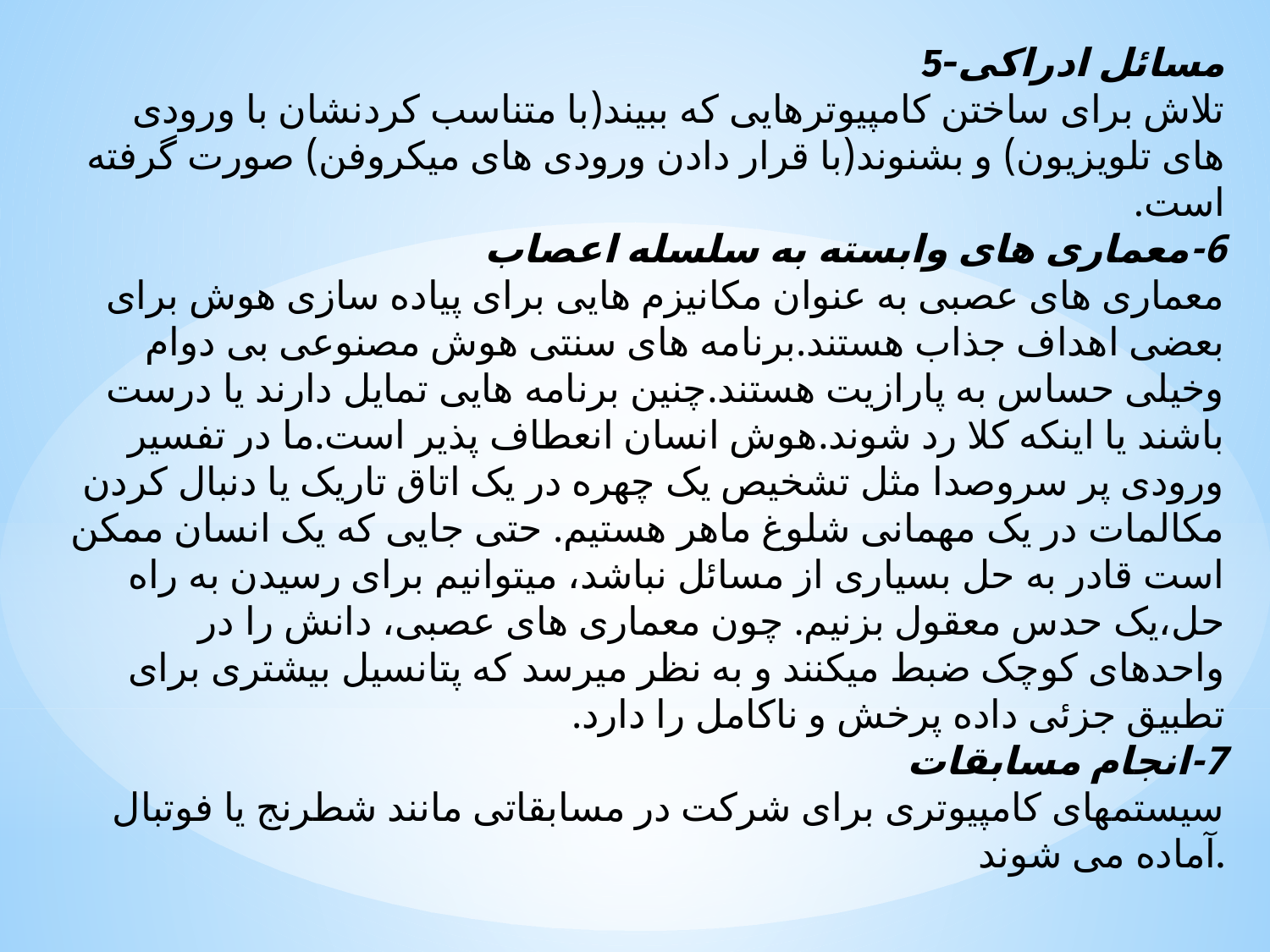

# 5-مسائل ادراکی تلاش برای ساختن کامپیوترهایی که ببیند(با متناسب کردنشان با ورودی های تلویزیون) و بشنوند(با قرار دادن ورودی های میکروفن) صورت گرفته است. 6-معماری های وابسته به سلسله اعصاب معماری های عصبی به عنوان مکانیزم هایی برای پیاده سازی هوش برای بعضی اهداف جذاب هستند.برنامه های سنتی هوش مصنوعی بی دوام وخیلی حساس به پارازیت هستند.چنین برنامه هایی تمایل دارند یا درست باشند یا اینکه کلا رد شوند.هوش انسان انعطاف پذیر است.ما در تفسیر ورودی پر سروصدا مثل تشخیص یک چهره در یک اتاق تاریک یا دنبال کردن مکالمات در یک مهمانی شلوغ ماهر هستیم. حتی جایی که یک انسان ممکن است قادر به حل بسیاری از مسائل نباشد، میتوانیم برای رسیدن به راه حل،یک حدس معقول بزنیم. چون معماری های عصبی، دانش را در واحدهای کوچک ضبط میکنند و به نظر میرسد که پتانسیل بیشتری برای تطبیق جزئی داده پرخش و ناکامل را دارد. 7-انجام مسابقات سیستمهای کامپیوتری برای شرکت در مسابقاتی مانند شطرنج یا فوتبال آماده می شوند.